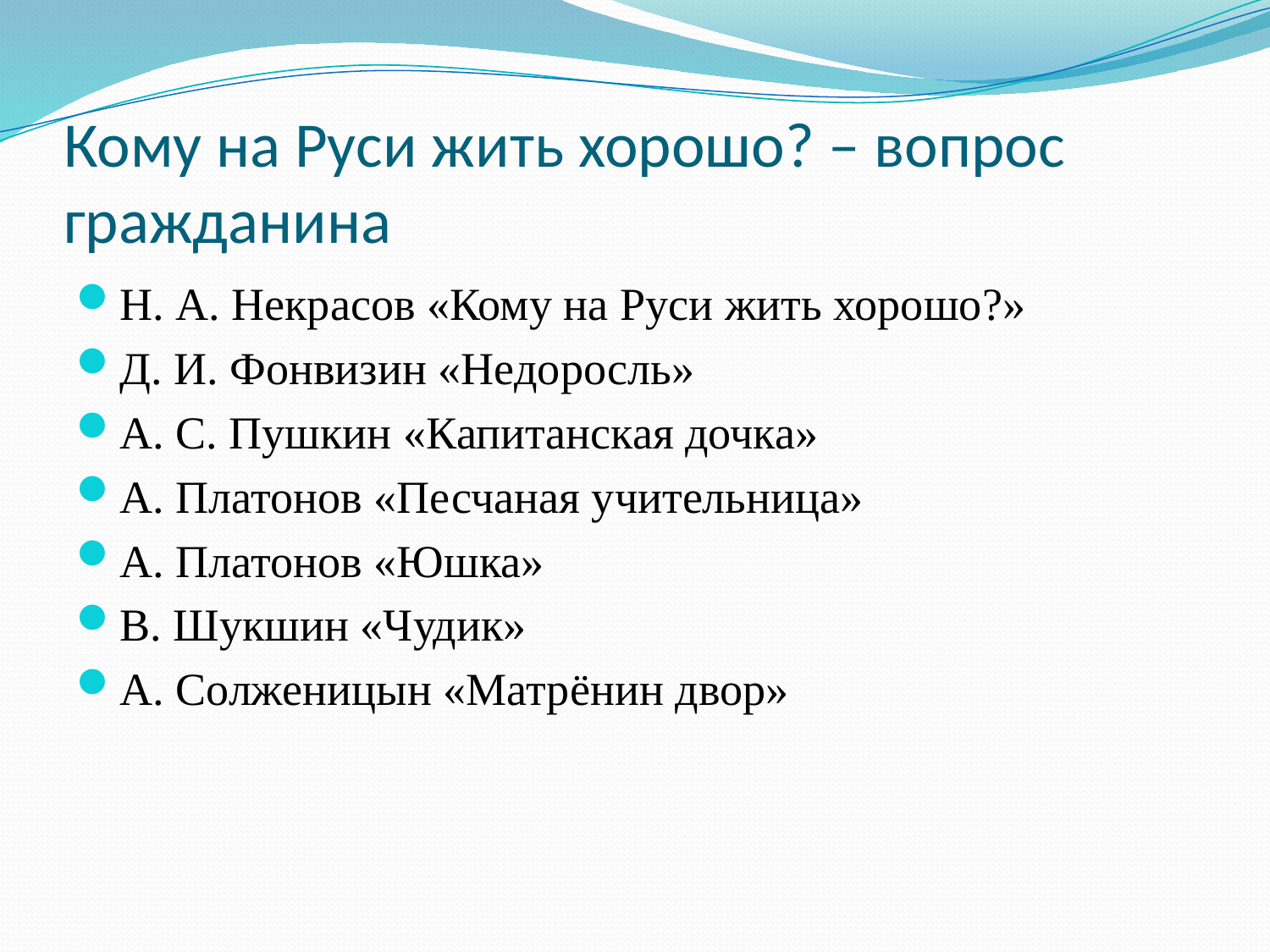

# Кому на Руси жить хорошо? – вопрос гражданина
Н. А. Некрасов «Кому на Руси жить хорошо?»
Д. И. Фонвизин «Недоросль»
А. С. Пушкин «Капитанская дочка»
А. Платонов «Песчаная учительница»
А. Платонов «Юшка»
В. Шукшин «Чудик»
А. Солженицын «Матрёнин двор»